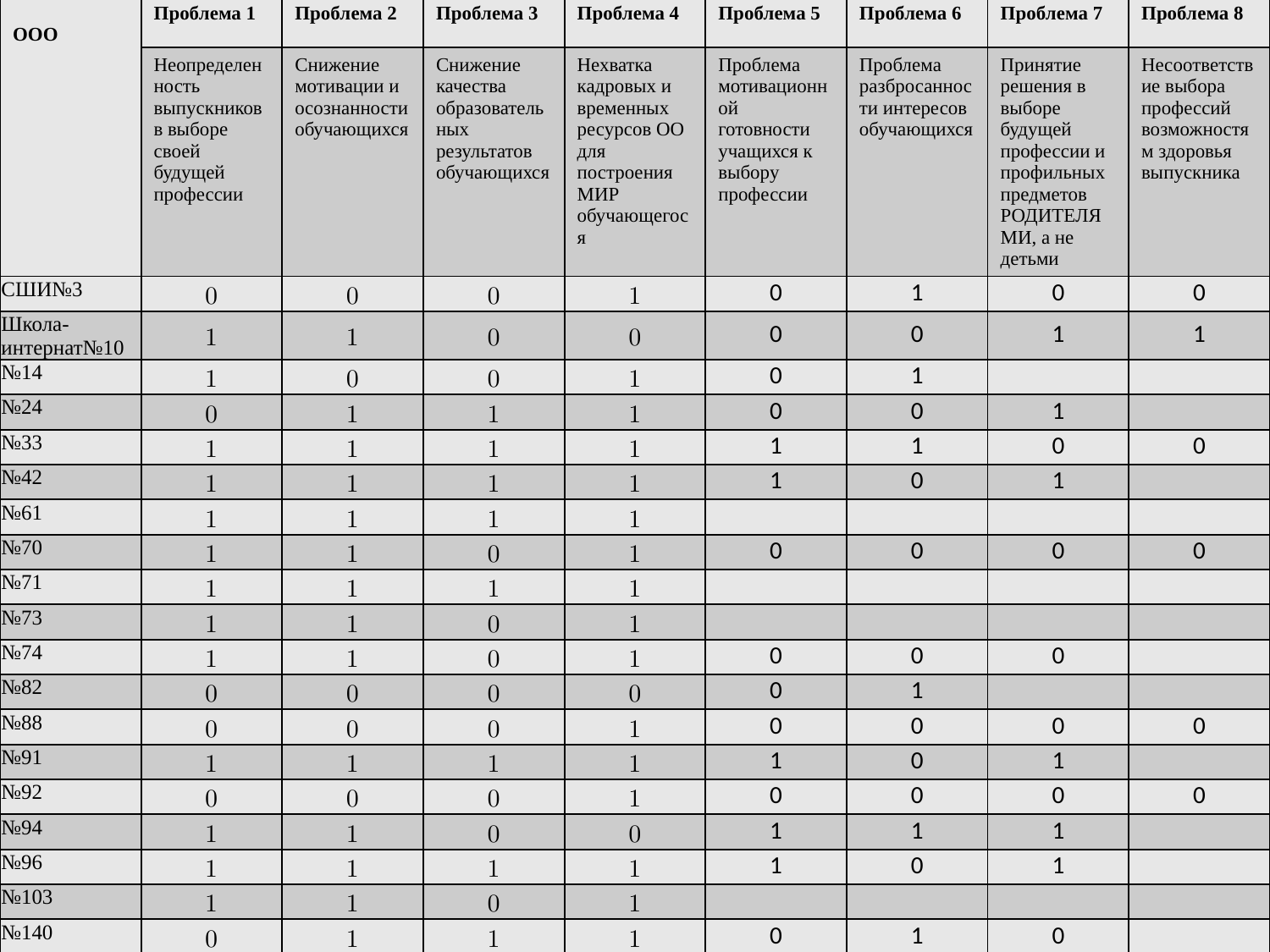

| ООО | Проблема 1 | Проблема 2 | Проблема 3 | Проблема 4 | Проблема 5 | Проблема 6 | Проблема 7 | Проблема 8 |
| --- | --- | --- | --- | --- | --- | --- | --- | --- |
|  | Неопределенность выпускников в выборе своей будущей профессии | Снижение мотивации и осознанности обучающихся | Снижение качества образовательных результатов обучающихся | Нехватка кадровых и временных ресурсов ОО для построения МИР обучающегося | Проблема мотивационной готовности учащихся к выбору профессии | Проблема разбросанности интересов обучающихся | Принятие решения в выборе будущей профессии и профильных предметов РОДИТЕЛЯМИ, а не детьми | Несоответствие выбора профессий возможностям здоровья выпускника |
| СШИ№3 | 0 | 0 | 0 | 1 | 0 | 1 | 0 | 0 |
| Школа-интернат№10 | 1 | 1 | 0 | 0 | 0 | 0 | 1 | 1 |
| №14 | 1 | 0 | 0 | 1 | 0 | 1 |  |  |
| №24 | 0 | 1 | 1 | 1 | 0 | 0 | 1 |  |
| №33 | 1 | 1 | 1 | 1 | 1 | 1 | 0 | 0 |
| №42 | 1 | 1 | 1 | 1 | 1 | 0 | 1 |  |
| №61 | 1 | 1 | 1 | 1 |  |  |  |  |
| №70 | 1 | 1 | 0 | 1 | 0 | 0 | 0 | 0 |
| №71 | 1 | 1 | 1 | 1 |  |  |  |  |
| №73 | 1 | 1 | 0 | 1 |  |  |  |  |
| №74 | 1 | 1 | 0 | 1 | 0 | 0 | 0 |  |
| №82 | 0 | 0 | 0 | 0 | 0 | 1 |  |  |
| №88 | 0 | 0 | 0 | 1 | 0 | 0 | 0 | 0 |
| №91 | 1 | 1 | 1 | 1 | 1 | 0 | 1 |  |
| №92 | 0 | 0 | 0 | 1 | 0 | 0 | 0 | 0 |
| №94 | 1 | 1 | 0 | 0 | 1 | 1 | 1 |  |
| №96 | 1 | 1 | 1 | 1 | 1 | 0 | 1 |  |
| №103 | 1 | 1 | 0 | 1 |  |  |  |  |
| №140 | 0 | 1 | 1 | 1 | 0 | 1 | 0 |  |
| №141 | 0 | 1 | 0 | 1 | 0 | 1 | 0 |  |
| итого: | 13 | 15 | 8 | 17 | 5 | 7 | 6 | 1 |